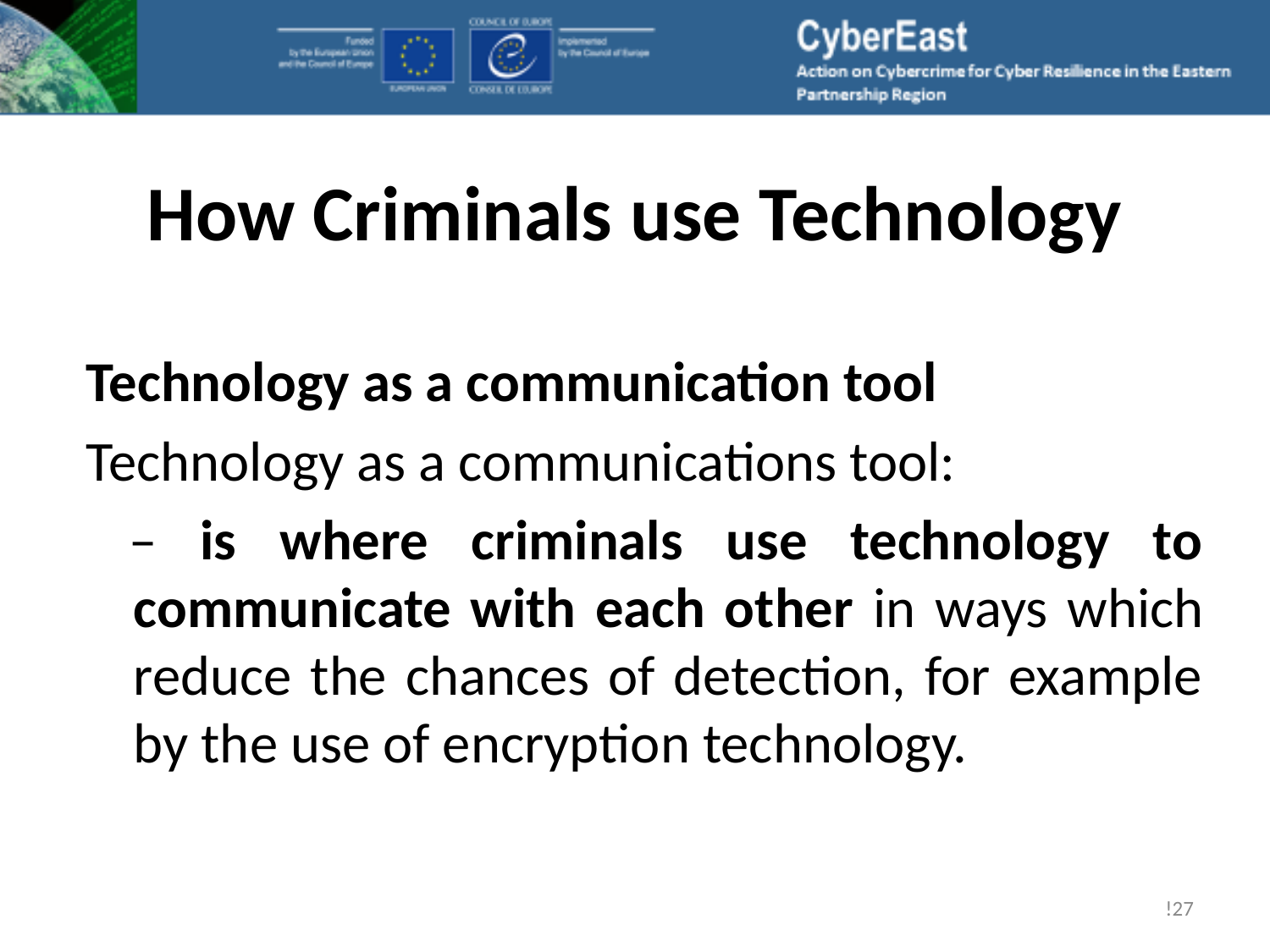

# How Criminals use Technology
Technology as a communication tool
Technology as a communications tool:
 – is where criminals use technology to communicate with each other in ways which reduce the chances of detection, for example by the use of encryption technology.
!27